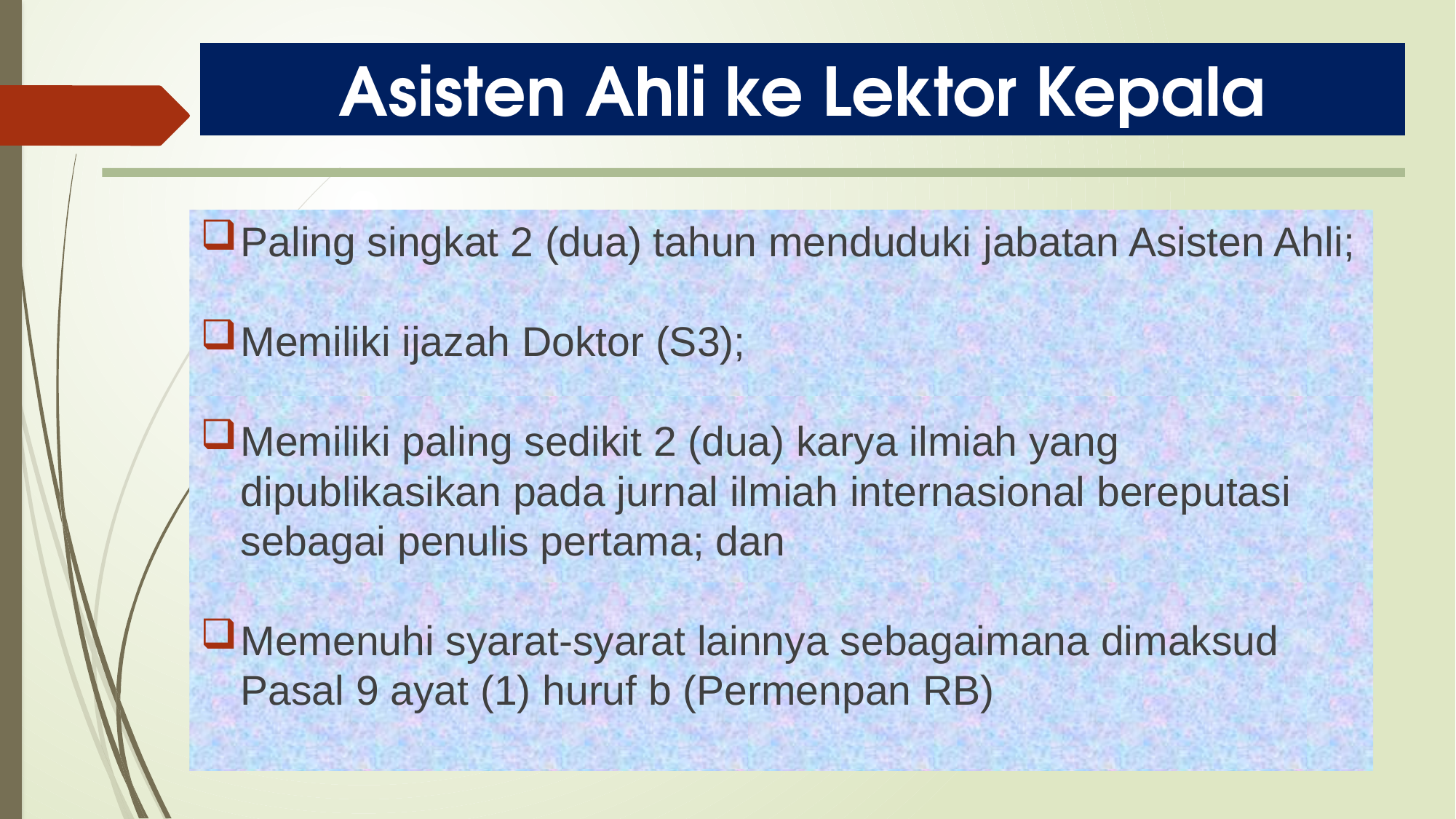

# Asisten Ahli ke Lektor Kepala

Paling singkat 2 (dua) tahun menduduki jabatan Asisten Ahli;

Memiliki ijazah Doktor (S3);

Memiliki paling sedikit 2 (dua) karya ilmiah yang dipublikasikan pada jurnal ilmiah internasional bereputasi sebagai penulis pertama; dan

Memenuhi syarat-syarat lainnya sebagaimana dimaksud Pasal 9 ayat (1) huruf b (Permenpan RB)